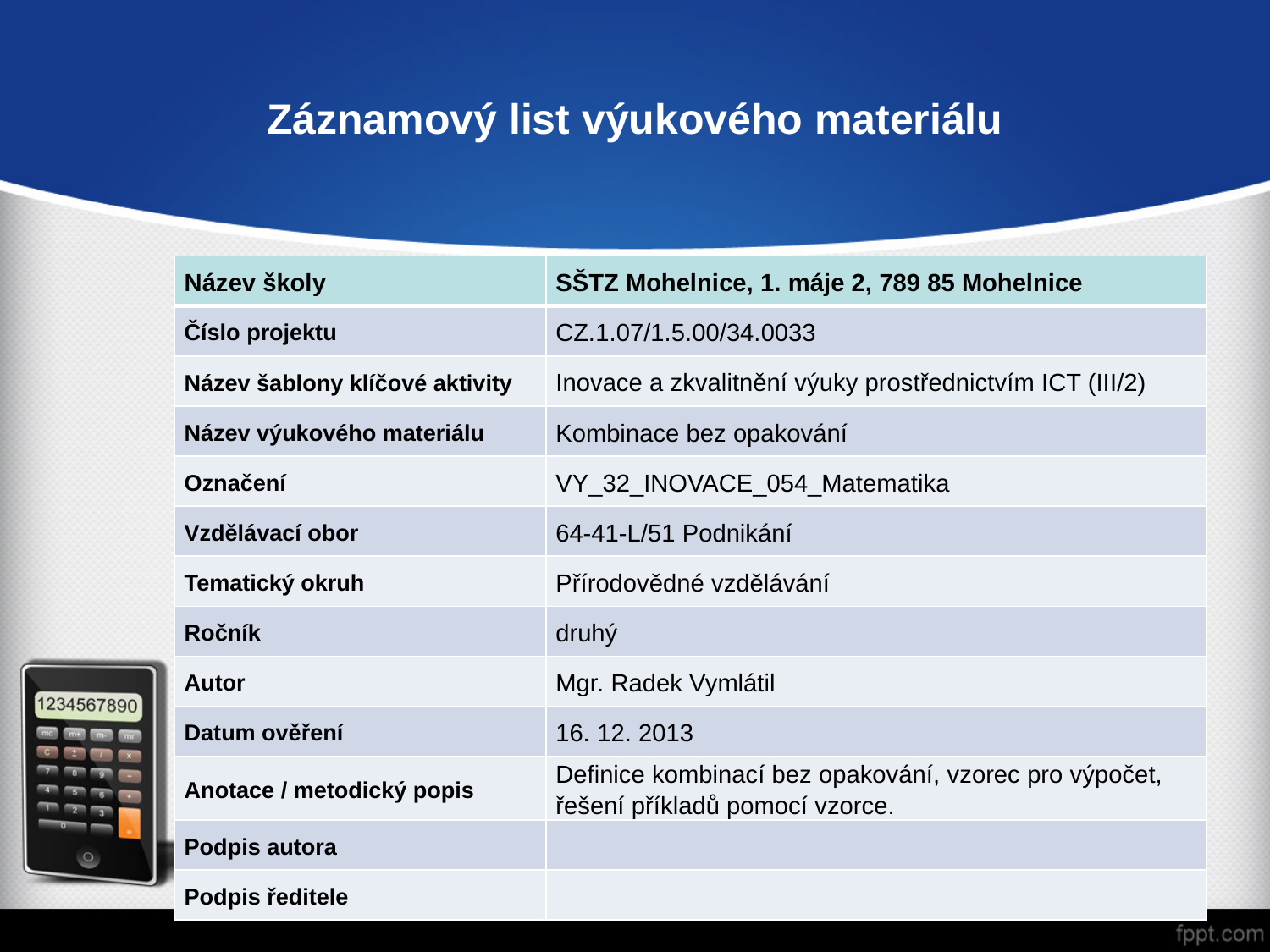

# Záznamový list výukového materiálu
| Název školy | SŠTZ Mohelnice, 1. máje 2, 789 85 Mohelnice |
| --- | --- |
| Číslo projektu | CZ.1.07/1.5.00/34.0033 |
| Název šablony klíčové aktivity | Inovace a zkvalitnění výuky prostřednictvím ICT (III/2) |
| Název výukového materiálu | Kombinace bez opakování |
| Označení | VY\_32\_INOVACE\_054\_Matematika |
| Vzdělávací obor | 64-41-L/51 Podnikání |
| Tematický okruh | Přírodovědné vzdělávání |
| Ročník | druhý |
| Autor | Mgr. Radek Vymlátil |
| Datum ověření | 16. 12. 2013 |
| Anotace / metodický popis | Definice kombinací bez opakování, vzorec pro výpočet, řešení příkladů pomocí vzorce. |
| Podpis autora |  |
| Podpis ředitele |  |